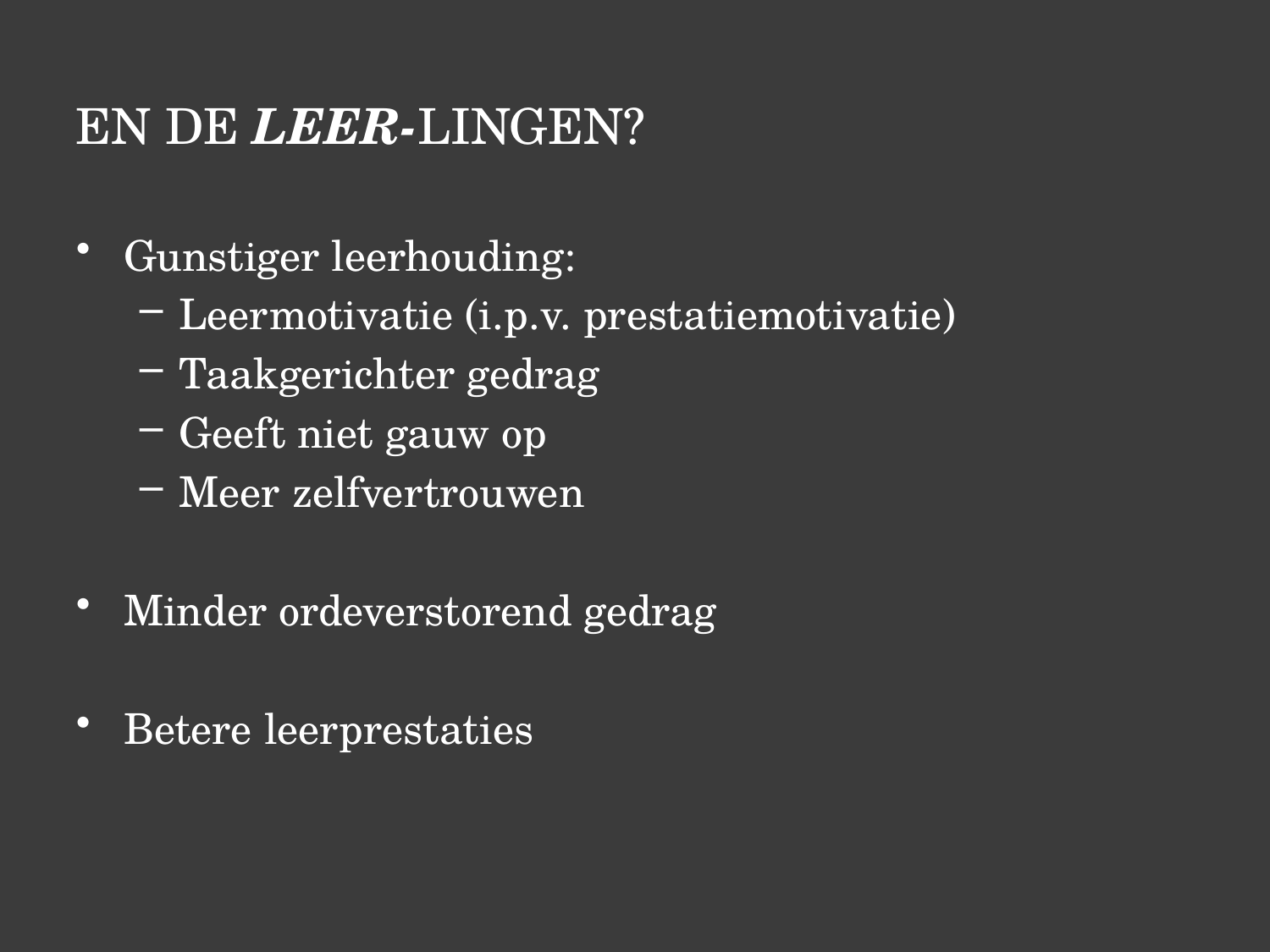

# En de Leer-lingen?
Gunstiger leerhouding:
Leermotivatie (i.p.v. prestatiemotivatie)
Taakgerichter gedrag
Geeft niet gauw op
Meer zelfvertrouwen

Minder ordeverstorend gedrag

Betere leerprestaties